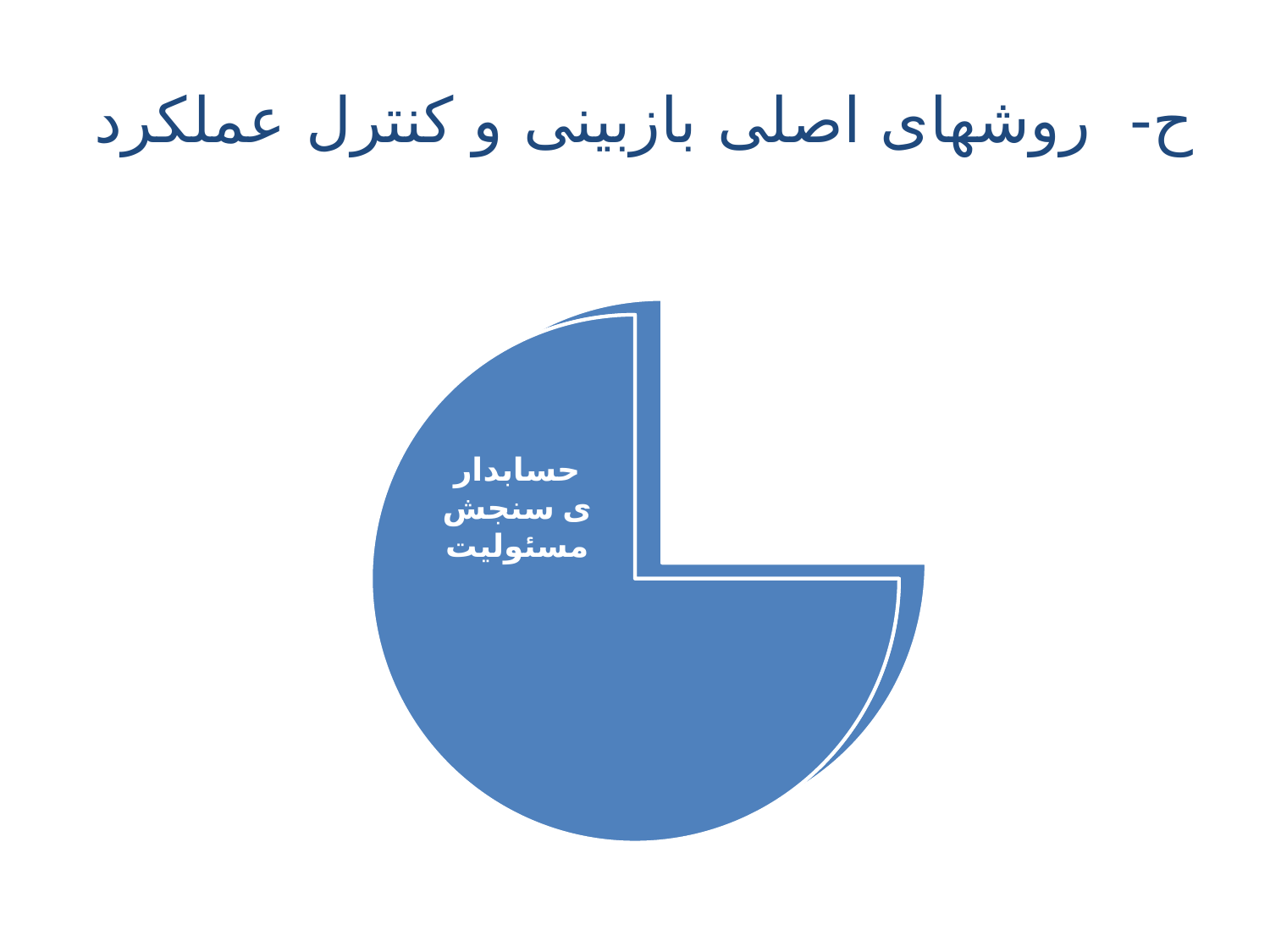

# ح-  روشهای اصلی بازبینی و کنترل عملکرد
سرپرستی موثر
حسابرسی داخلی
حسابداری سنجش مسئولیت